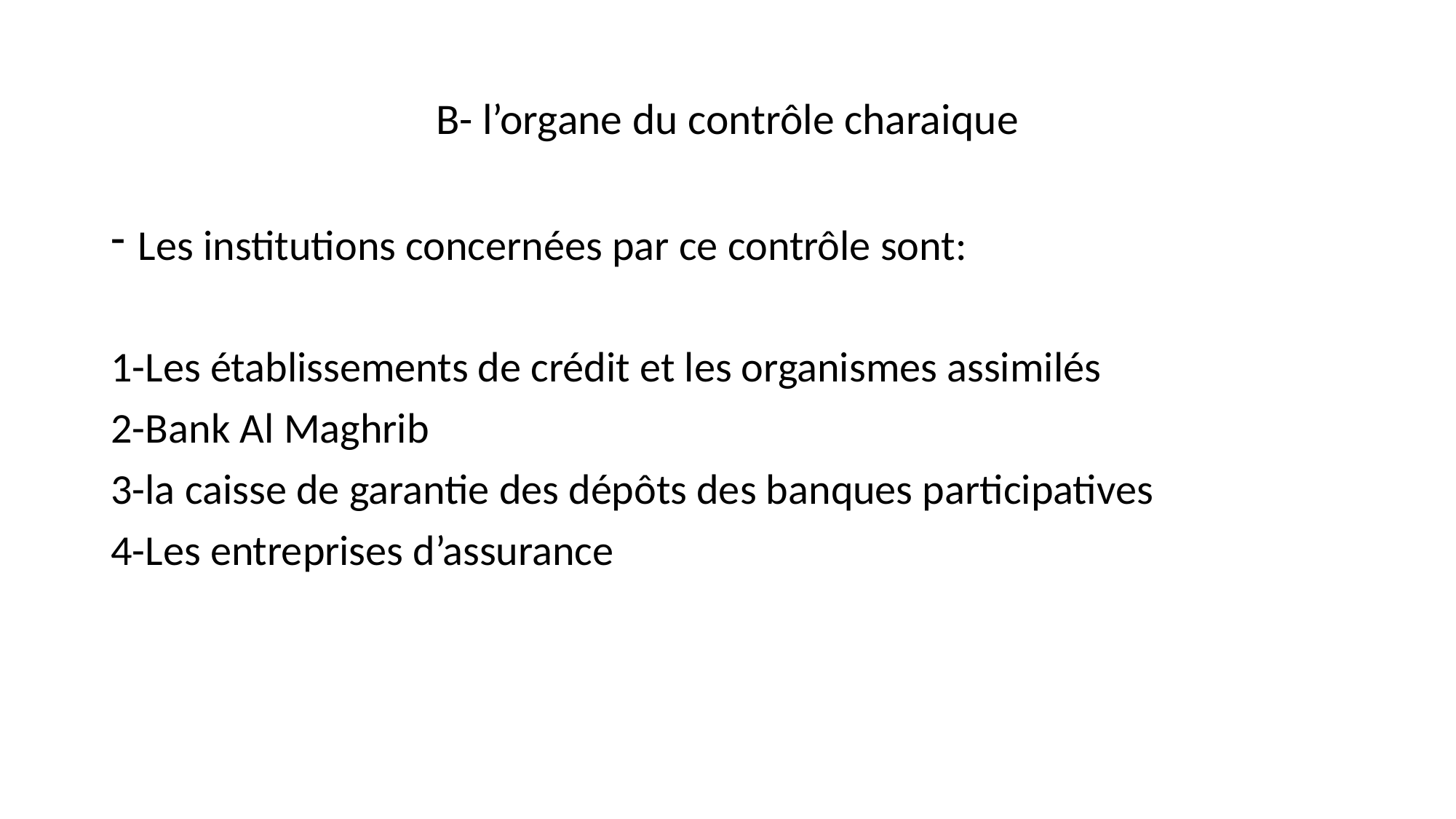

# B- l’organe du contrôle charaique
Les institutions concernées par ce contrôle sont:

1-Les établissements de crédit et les organismes assimilés
2-Bank Al Maghrib
3-la caisse de garantie des dépôts des banques participatives
4-Les entreprises d’assurance